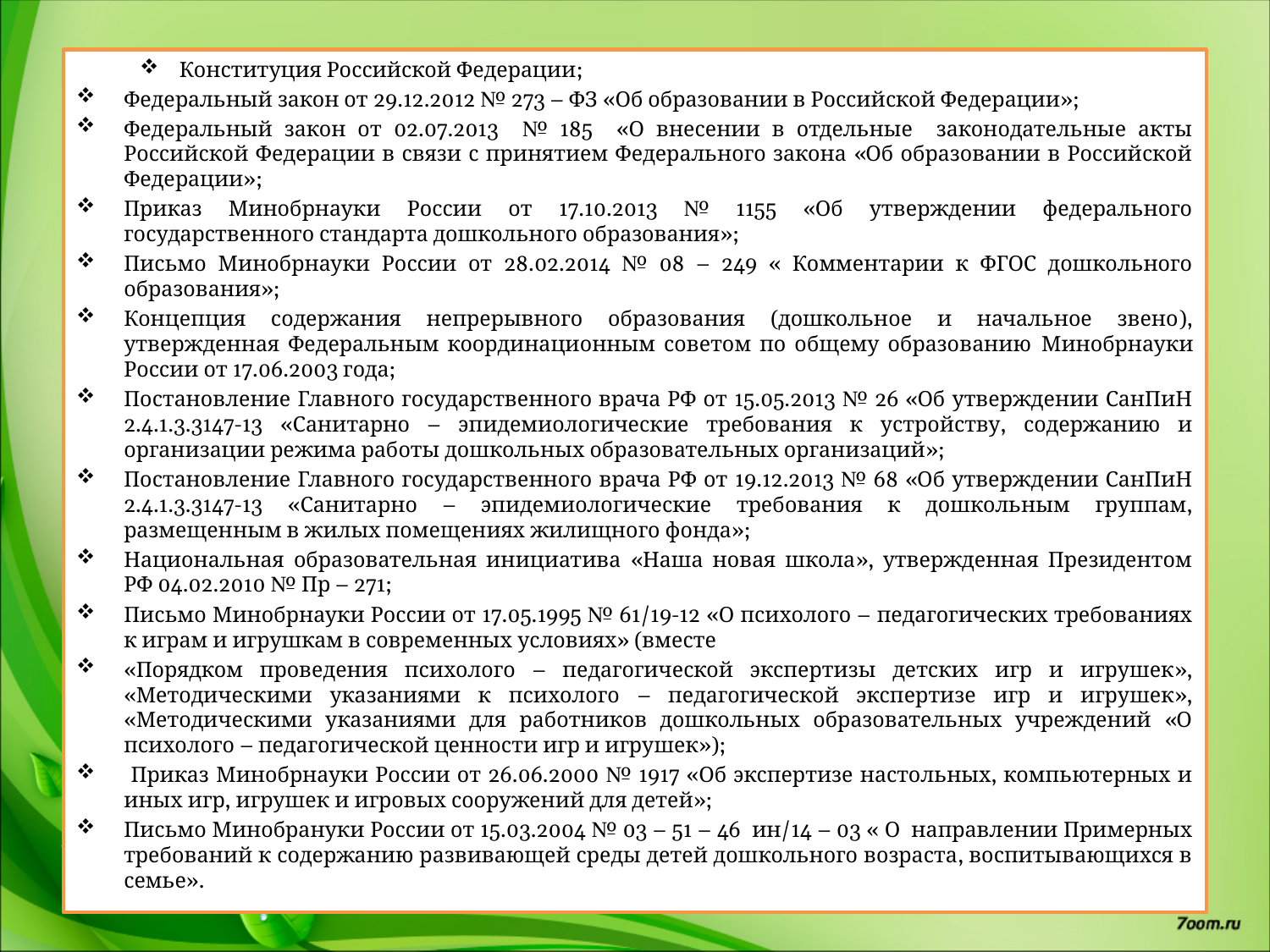

Конституция Российской Федерации;
Федеральный закон от 29.12.2012 № 273 – ФЗ «Об образовании в Российской Федерации»;
Федеральный закон от 02.07.2013  № 185  «О внесении в отдельные  законодательные акты Российской Федерации в связи с принятием Федерального закона «Об образовании в Российской Федерации»;
Приказ Минобрнауки России от 17.10.2013 № 1155 «Об утверждении федерального государственного стандарта дошкольного образования»;
Письмо Минобрнауки России от 28.02.2014 № 08 – 249 « Комментарии к ФГОС дошкольного образования»;
Концепция содержания непрерывного образования (дошкольное и начальное звено), утвержденная Федеральным координационным советом по общему образованию Минобрнауки России от 17.06.2003 года;
Постановление Главного государственного врача РФ от 15.05.2013 № 26 «Об утверждении СанПиН 2.4.1.3.3147-13 «Санитарно – эпидемиологические требования к устройству, содержанию и организации режима работы дошкольных образовательных организаций»;
Постановление Главного государственного врача РФ от 19.12.2013 № 68 «Об утверждении СанПиН 2.4.1.3.3147-13 «Санитарно – эпидемиологические требования к дошкольным группам, размещенным в жилых помещениях жилищного фонда»;
Национальная образовательная инициатива «Наша новая школа», утвержденная Президентом РФ 04.02.2010 № Пр – 271;
Письмо Минобрнауки России от 17.05.1995 № 61/19-12 «О психолого – педагогических требованиях к играм и игрушкам в современных условиях» (вместе
«Порядком проведения психолого – педагогической экспертизы детских игр и игрушек», «Методическими указаниями к психолого – педагогической экспертизе игр и игрушек», «Методическими указаниями для работников дошкольных образовательных учреждений «О психолого – педагогической ценности игр и игрушек»);
 Приказ Минобрнауки России от 26.06.2000 № 1917 «Об экспертизе настольных, компьютерных и иных игр, игрушек и игровых сооружений для детей»;
Письмо Минобрануки России от 15.03.2004 № 03 – 51 – 46  ин/14 – 03 « О  направлении Примерных требований к содержанию развивающей среды детей дошкольного возраста, воспитывающихся в семье».